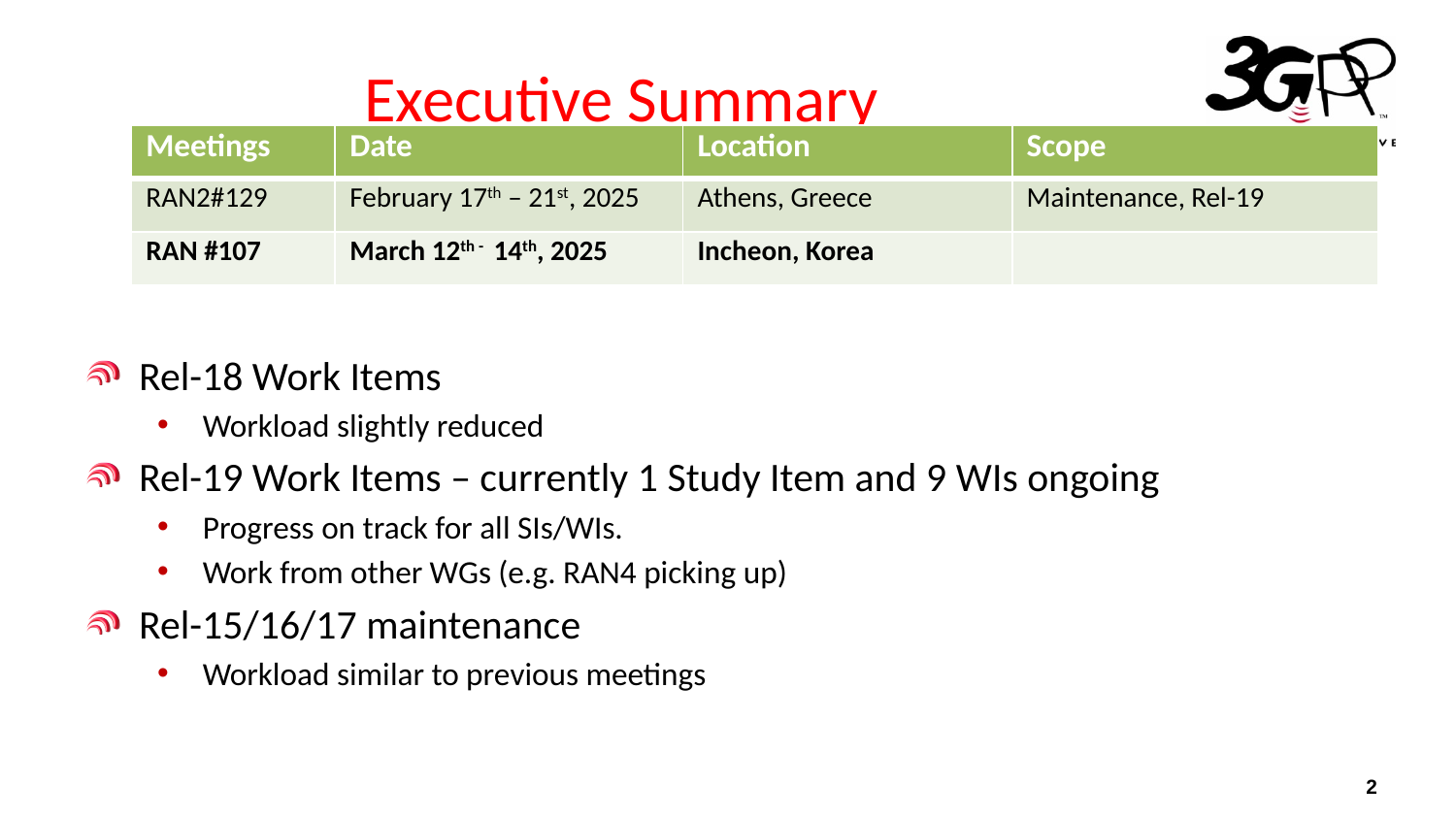

# Executive Summary
| Meetings | Date | Location | Scope |
| --- | --- | --- | --- |
| RAN2#129 | February 17th – 21st, 2025 | Athens, Greece | Maintenance, Rel-19 |
| RAN #107 | March 12th -  14th, 2025 | Incheon, Korea |  |
Rel-18 Work Items
Workload slightly reduced
Rel-19 Work Items – currently 1 Study Item and 9 WIs ongoing
Progress on track for all SIs/WIs.
Work from other WGs (e.g. RAN4 picking up)
Rel-15/16/17 maintenance
Workload similar to previous meetings